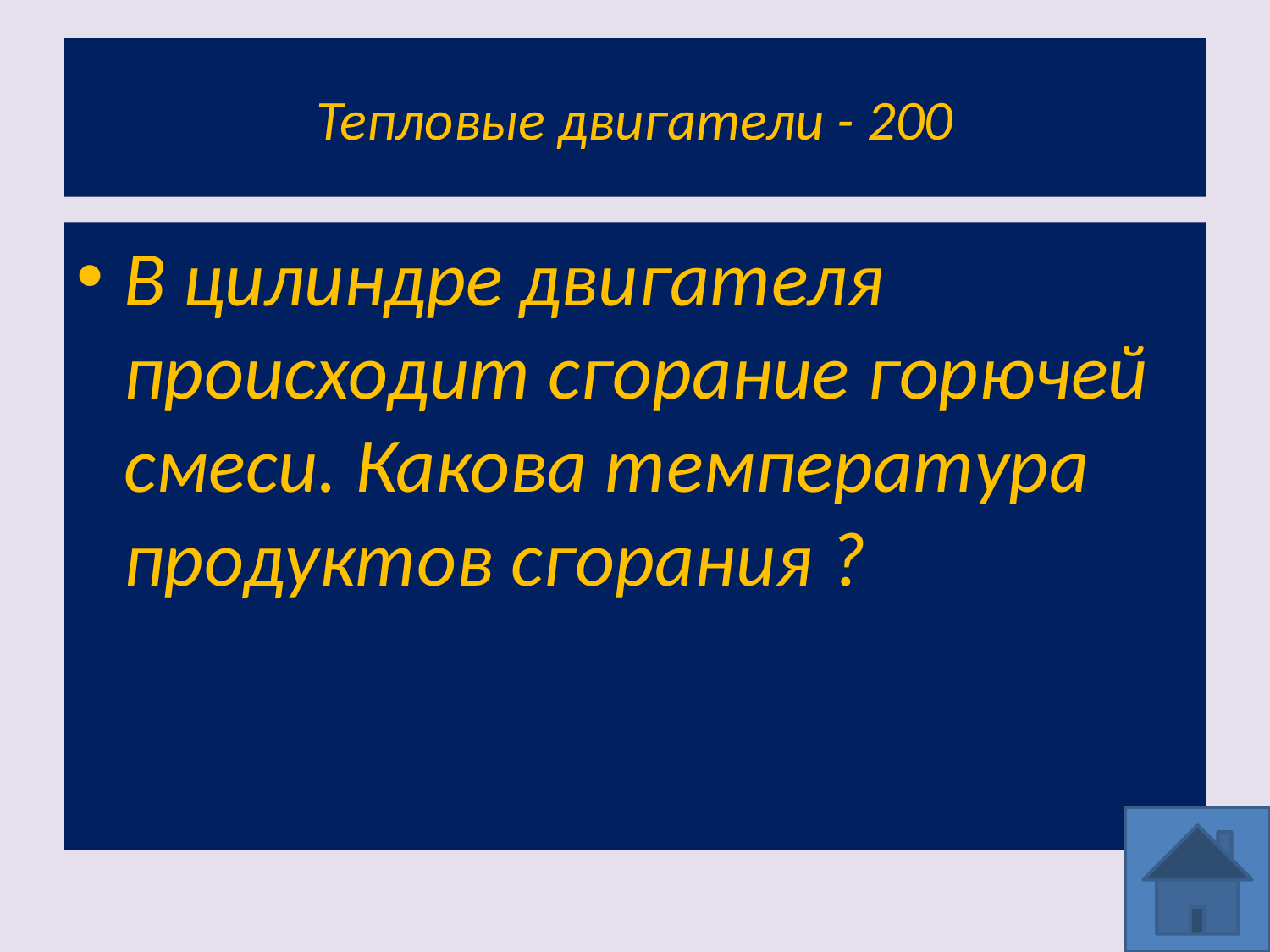

# Тепловые двигатели - 200
В цилиндре двигателя происходит сгорание горючей смеси. Какова температура продуктов сгорания ?